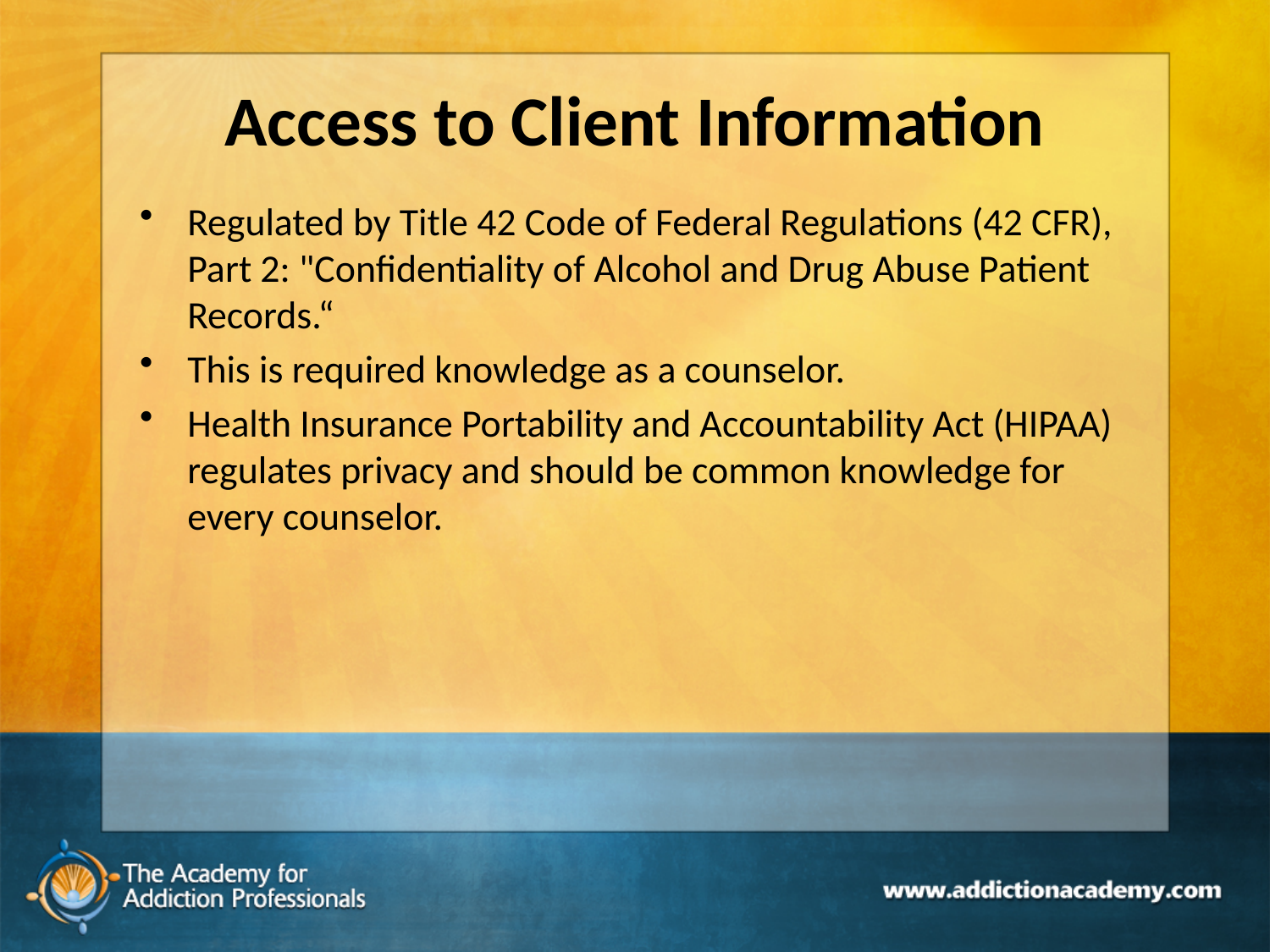

# Access to Client Information
Regulated by Title 42 Code of Federal Regulations (42 CFR), Part 2: "Confidentiality of Alcohol and Drug Abuse Patient Records.“
This is required knowledge as a counselor.
Health Insurance Portability and Accountability Act (HIPAA) regulates privacy and should be common knowledge for every counselor.